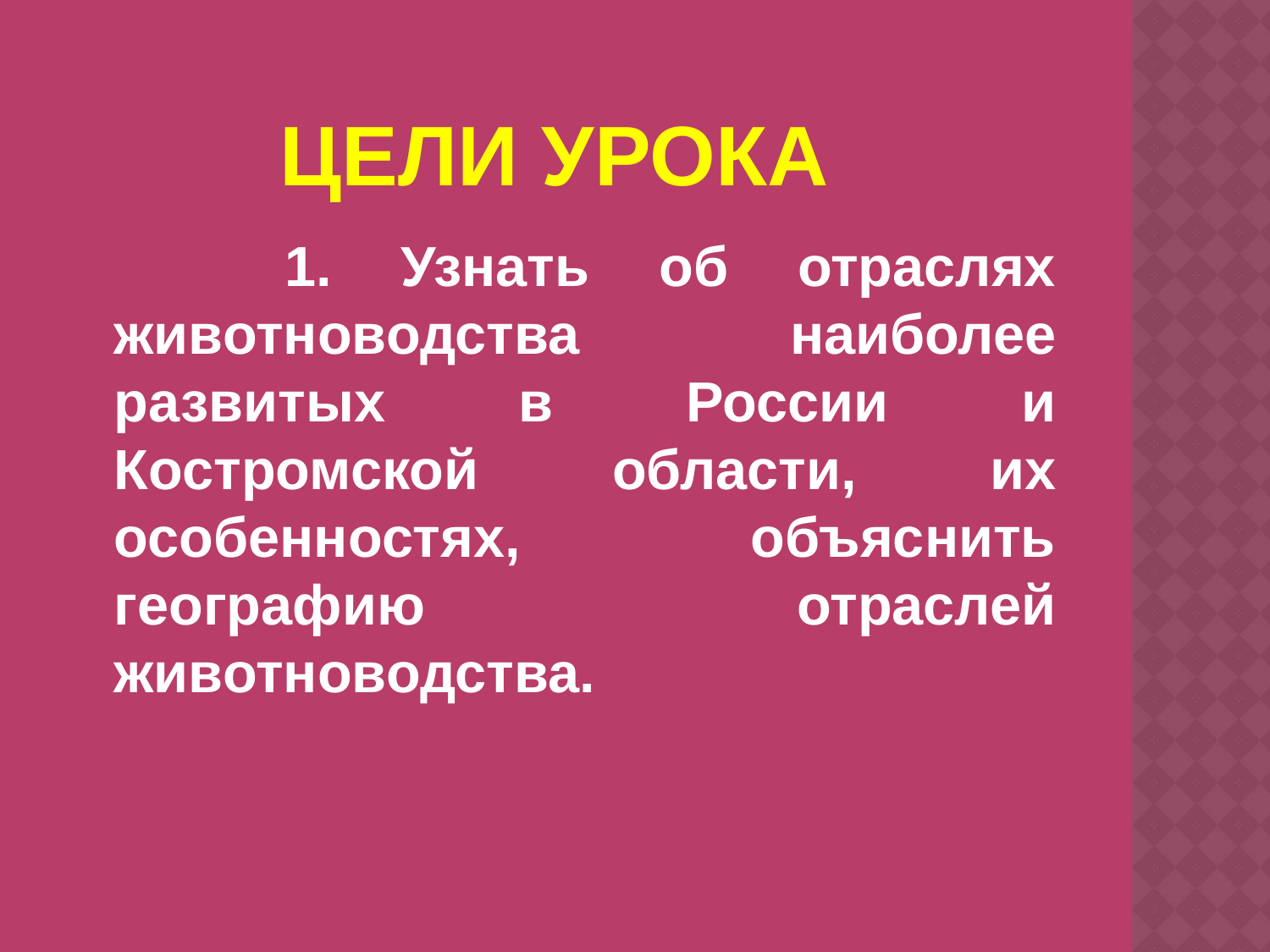

# Цели урока
   1. Узнать об отраслях животноводства наиболее развитых в России и Костромской области, их особенностях, объяснить географию отраслей животноводства.